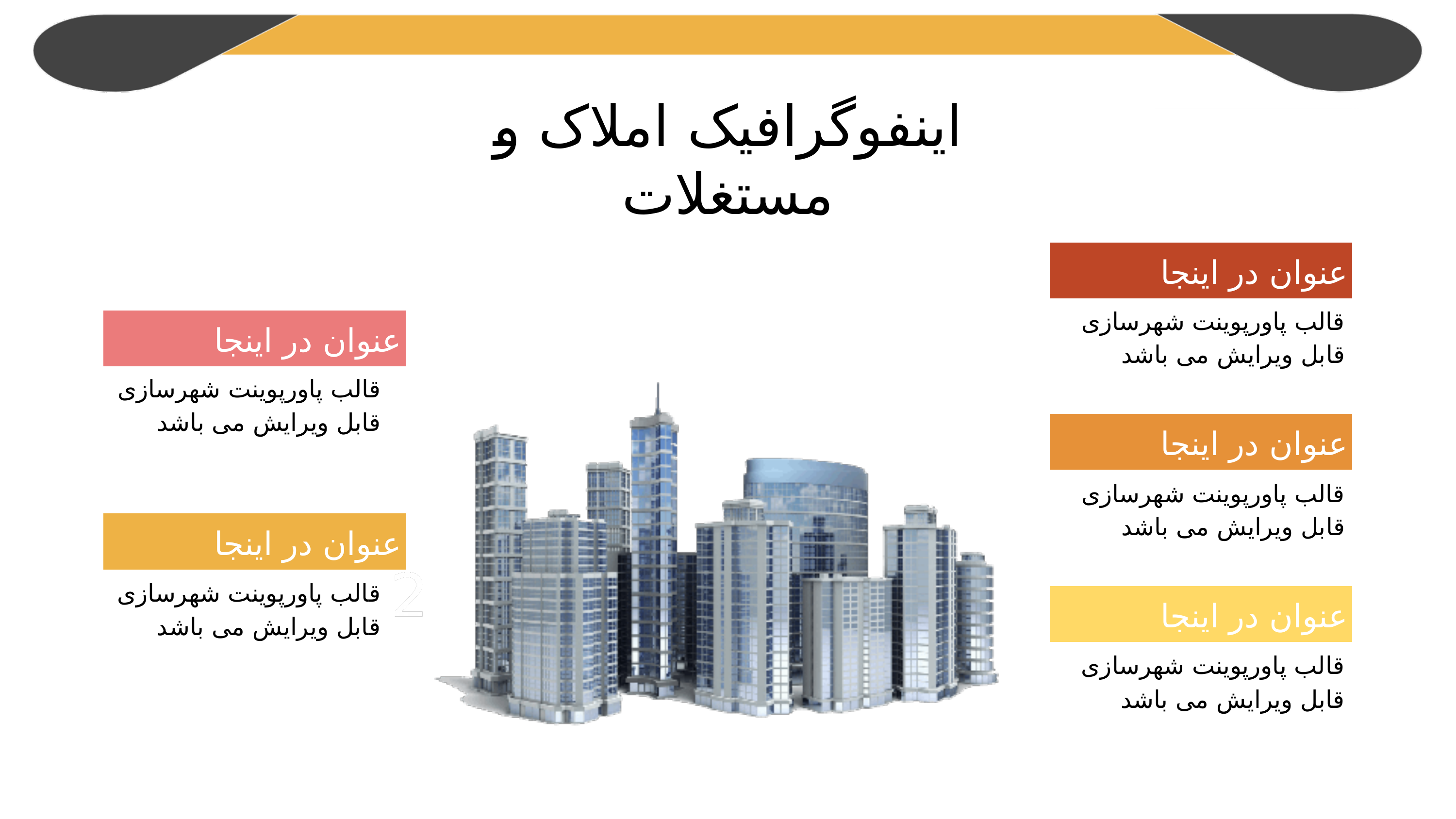

اینفوگرافیک املاک و مستغلات

عنوان در اینجا
قالب پاورپوینت شهرسازی قابل ویرایش می باشد

عنوان در اینجا

قالب پاورپوینت شهرسازی قابل ویرایش می باشد

عنوان در اینجا
قالب پاورپوینت شهرسازی قابل ویرایش می باشد

عنوان در اینجا

قالب پاورپوینت شهرسازی قابل ویرایش می باشد

عنوان در اینجا
قالب پاورپوینت شهرسازی قابل ویرایش می باشد